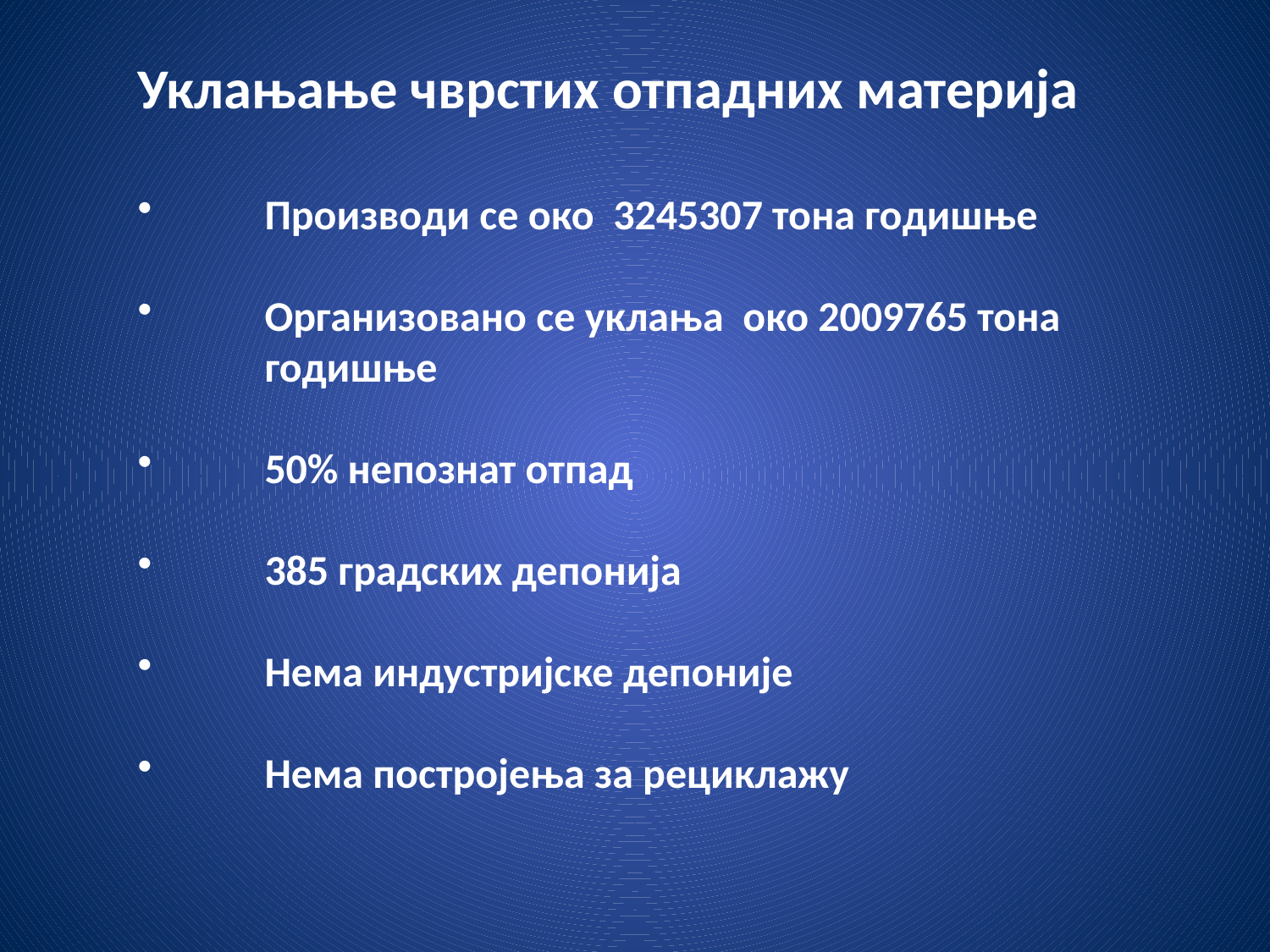

Уклањање чврстих отпадних материја

	Производи се око  3245307 тона годишње

	Организовано се уклања  око 2009765 тона  		годишње

	50% непознат отпад

	385 градских депонија

	Нема индустријске депоније

	Нема постројења за рециклажу